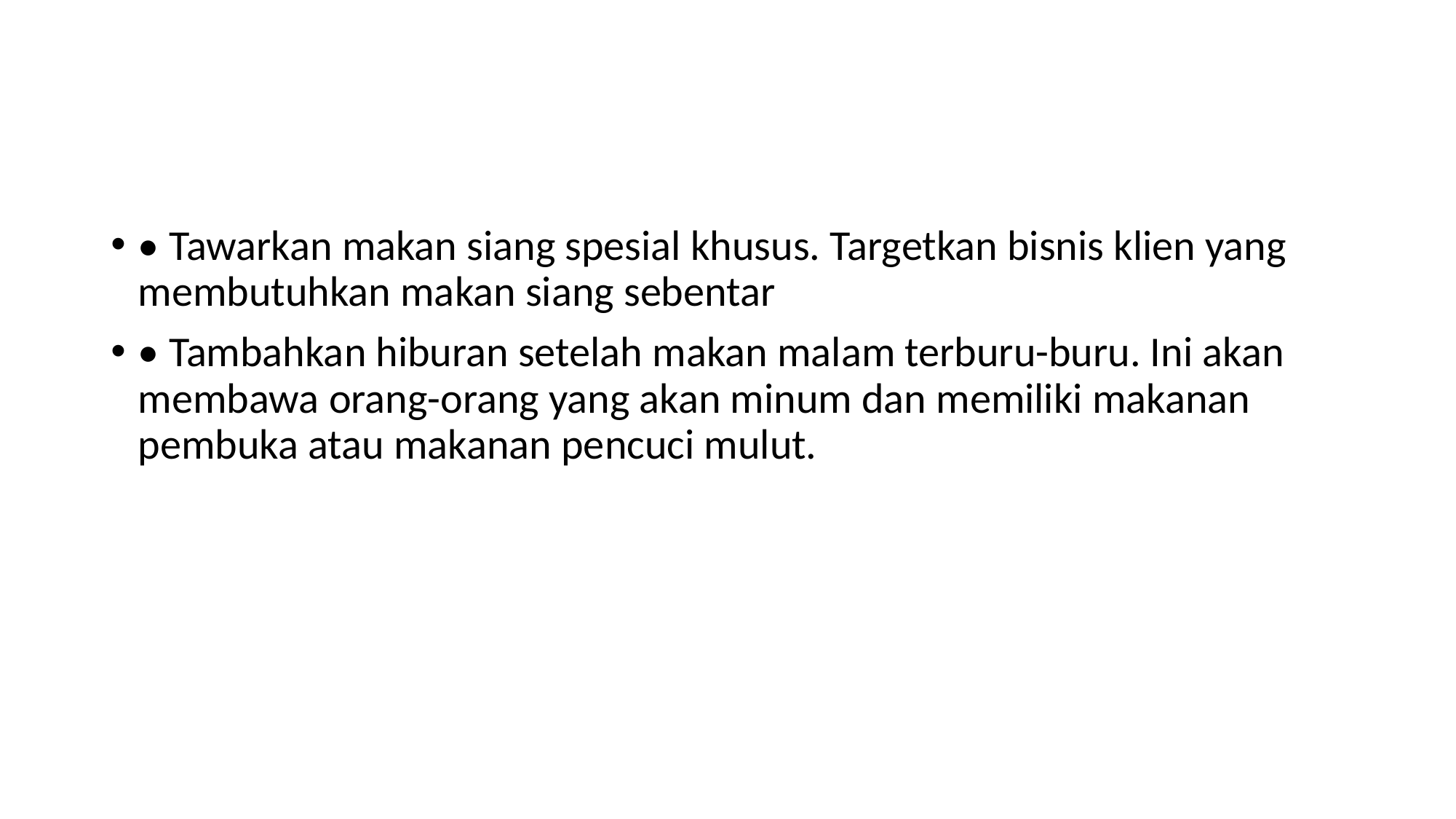

#
• Tawarkan makan siang spesial khusus. Targetkan bisnis klien yang membutuhkan makan siang sebentar
• Tambahkan hiburan setelah makan malam terburu-buru. Ini akan membawa orang-orang yang akan minum dan memiliki makanan pembuka atau makanan pencuci mulut.